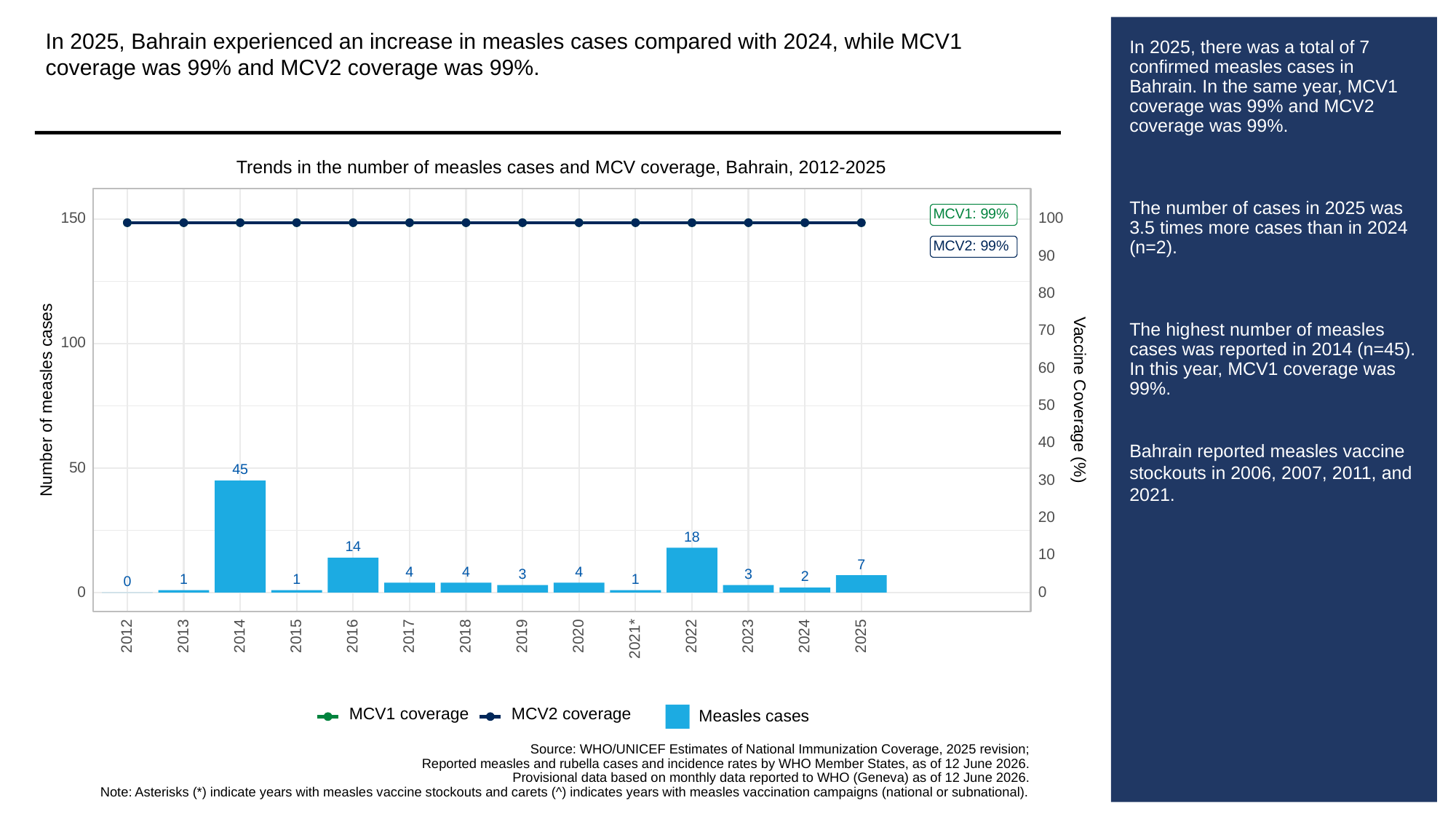

In 2025, Bahrain experienced an increase in measles cases compared with 2024, while MCV1 coverage was 99% and MCV2 coverage was 99%.
# In 2025, there was a total of 7 confirmed measles cases in Bahrain. In the same year, MCV1 coverage was 99% and MCV2 coverage was 99%.

The number of cases in 2025 was 3.5 times more cases than in 2024 (n=2).

The highest number of measles cases was reported in 2014 (n=45). In this year, MCV1 coverage was 99%.

Bahrain reported measles vaccine stockouts in 2006, 2007, 2011, and 2021.

Trends in the number of measles cases and MCV coverage, Bahrain, 2012-2025

MCV1: 99%
150
100

MCV2: 99%
90

80
70
100

60
Vaccine Coverage (%)
Number of measles cases
50

40
50
45

30

20

18
14

10

7
4
4
4
3
3
2
1
1
1

0

0
0

2013
2023
2012
2014
2015
2016
2017
2018
2019
2020
2022
2024
2025
2021*

MCV1 coverage
MCV2 coverage
Measles cases

Source: WHO/UNICEF Estimates of National Immunization Coverage, 2025 revision;
Reported measles and rubella cases and incidence rates by WHO Member States, as of 12 June 2026.
Provisional data based on monthly data reported to WHO (Geneva) as of 12 June 2026.
Note: Asterisks (*) indicate years with measles vaccine stockouts and carets (^) indicates years with measles vaccination campaigns (national or subnational).